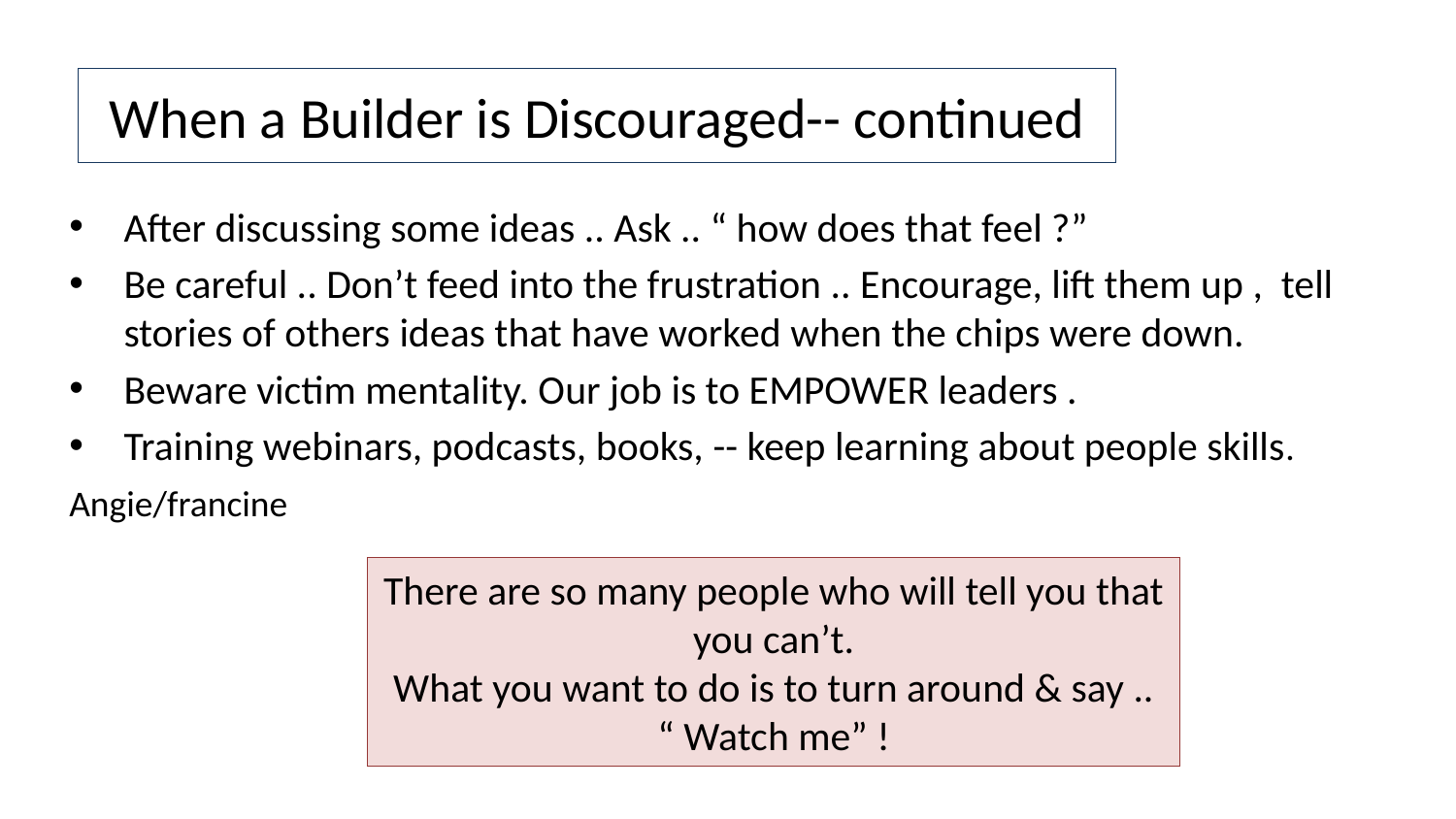

# When a Builder is Discouraged-- continued
After discussing some ideas .. Ask .. “ how does that feel ?”
Be careful .. Don’t feed into the frustration .. Encourage, lift them up ,  tell stories of others ideas that have worked when the chips were down.
Beware victim mentality. Our job is to EMPOWER leaders .
Training webinars, podcasts, books, -- keep learning about people skills.
Angie/francine
There are so many people who will tell you that you can’t.
What you want to do is to turn around & say .. “ Watch me” !